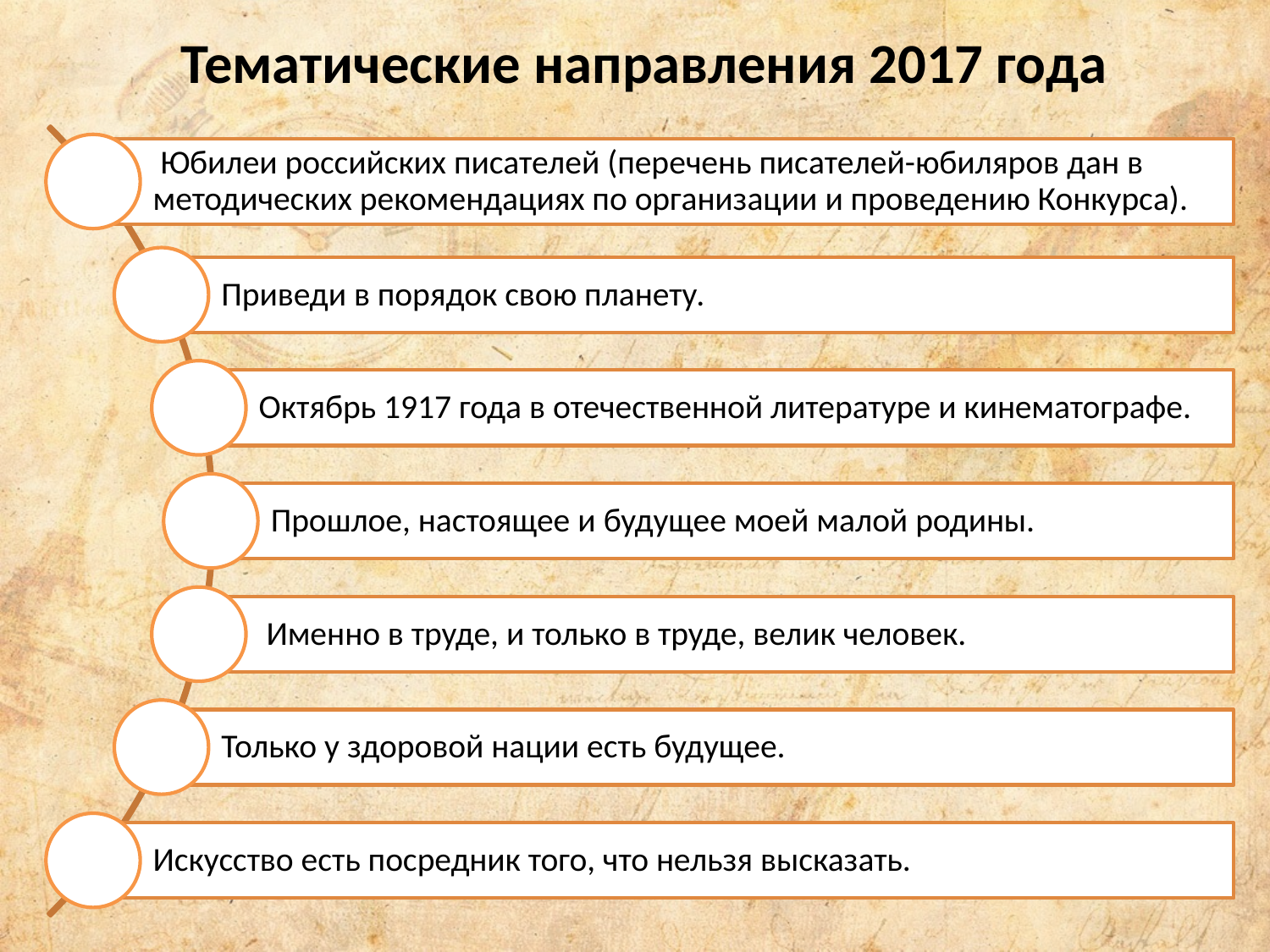

# Тематические направления 2017 года
 Юбилеи российских писателей (перечень писателей-юбиляров дан в методических рекомендациях по организации и проведению Конкурса).
Приведи в порядок свою планету.
Октябрь 1917 года в отечественной литературе и кинематографе.
Прошлое, настоящее и будущее моей малой родины.
 Именно в труде, и только в труде, велик человек.
Только у здоровой нации есть будущее.
Искусство есть посредник того, что нельзя высказать.